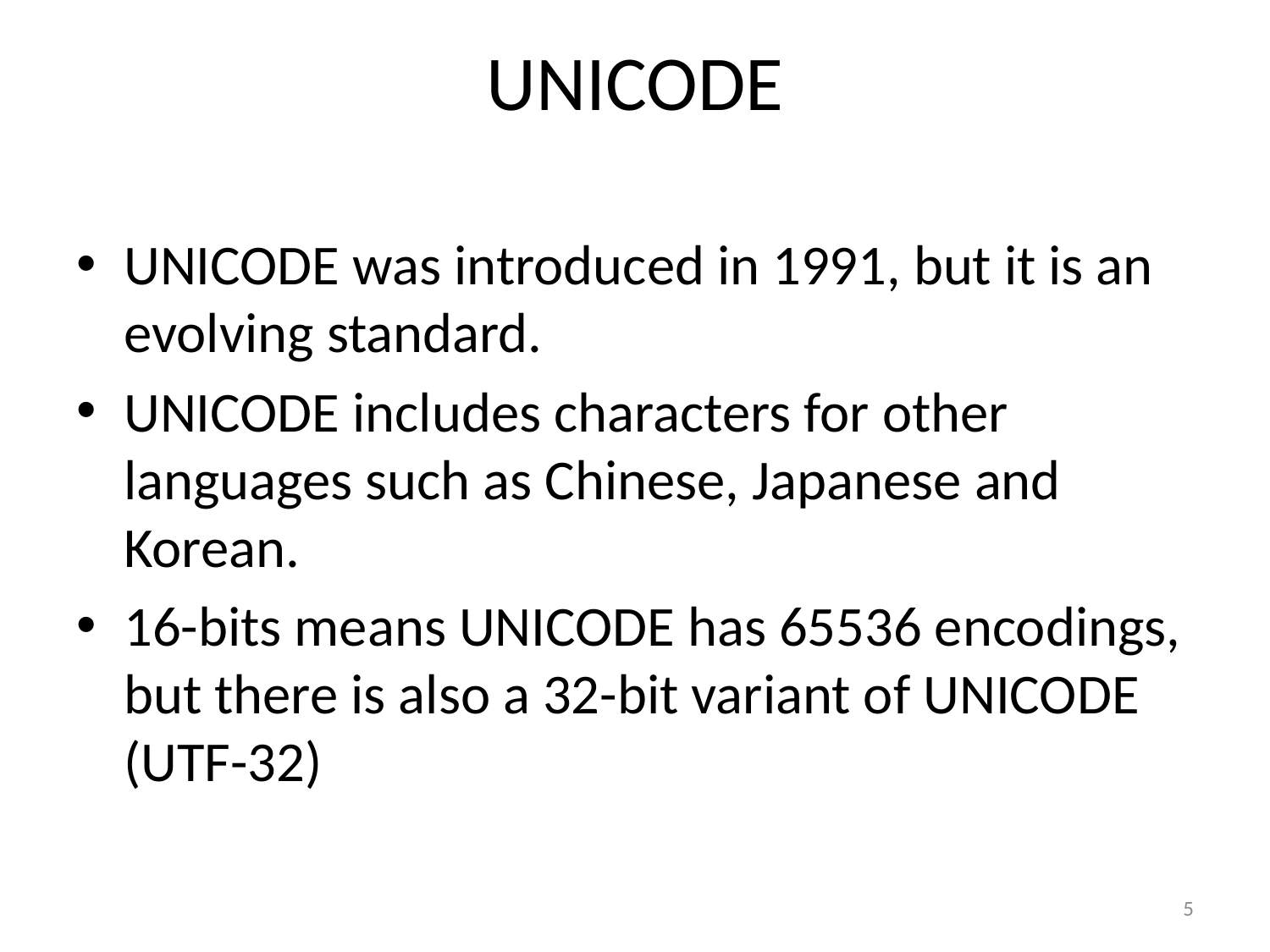

# UNICODE
UNICODE was introduced in 1991, but it is an evolving standard.
UNICODE includes characters for other languages such as Chinese, Japanese and Korean.
16-bits means UNICODE has 65536 encodings, but there is also a 32-bit variant of UNICODE (UTF-32)

5